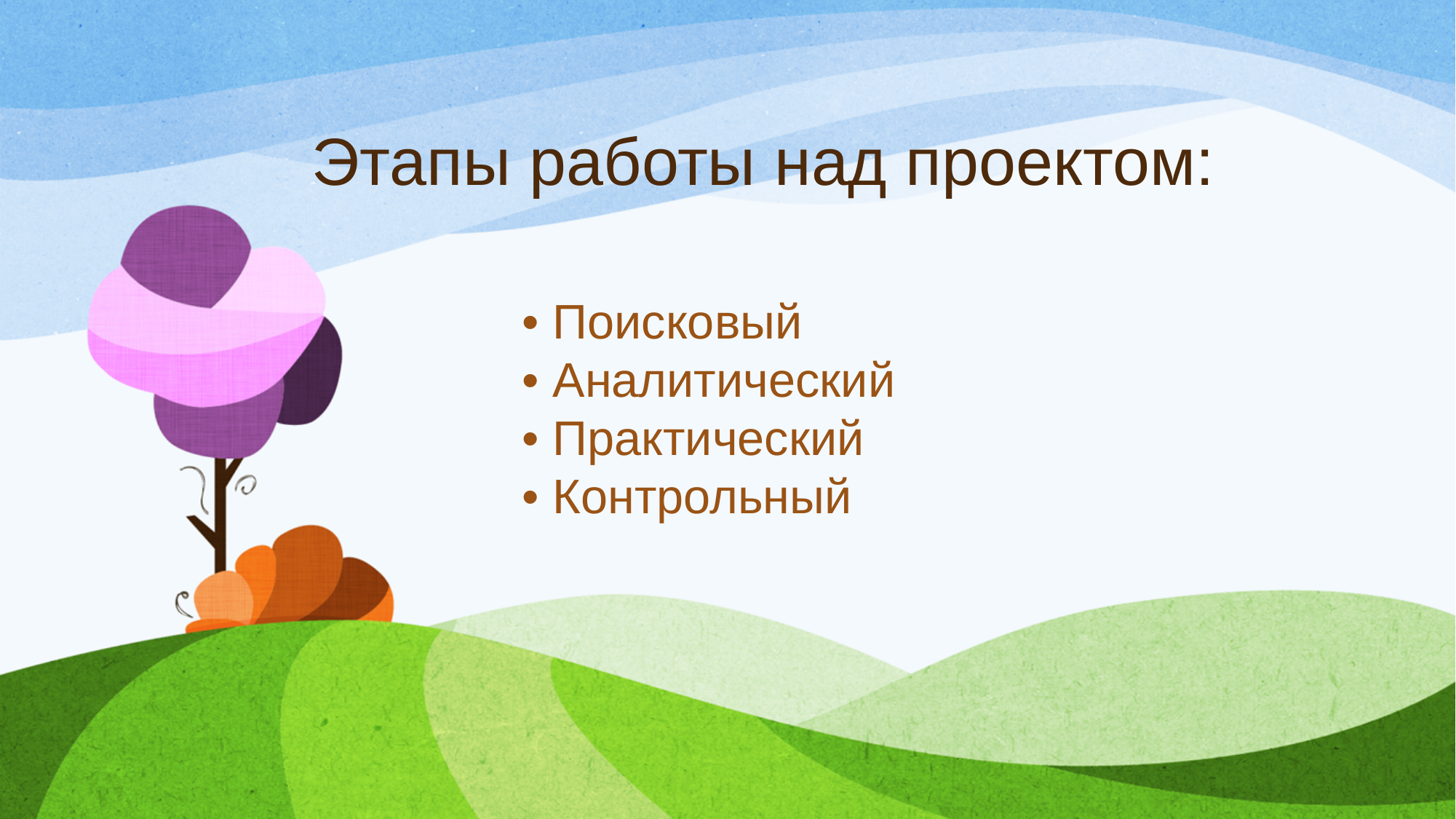

# Этапы работы над проектом:
• Поисковый
• Аналитический
• Практический
• Контрольный